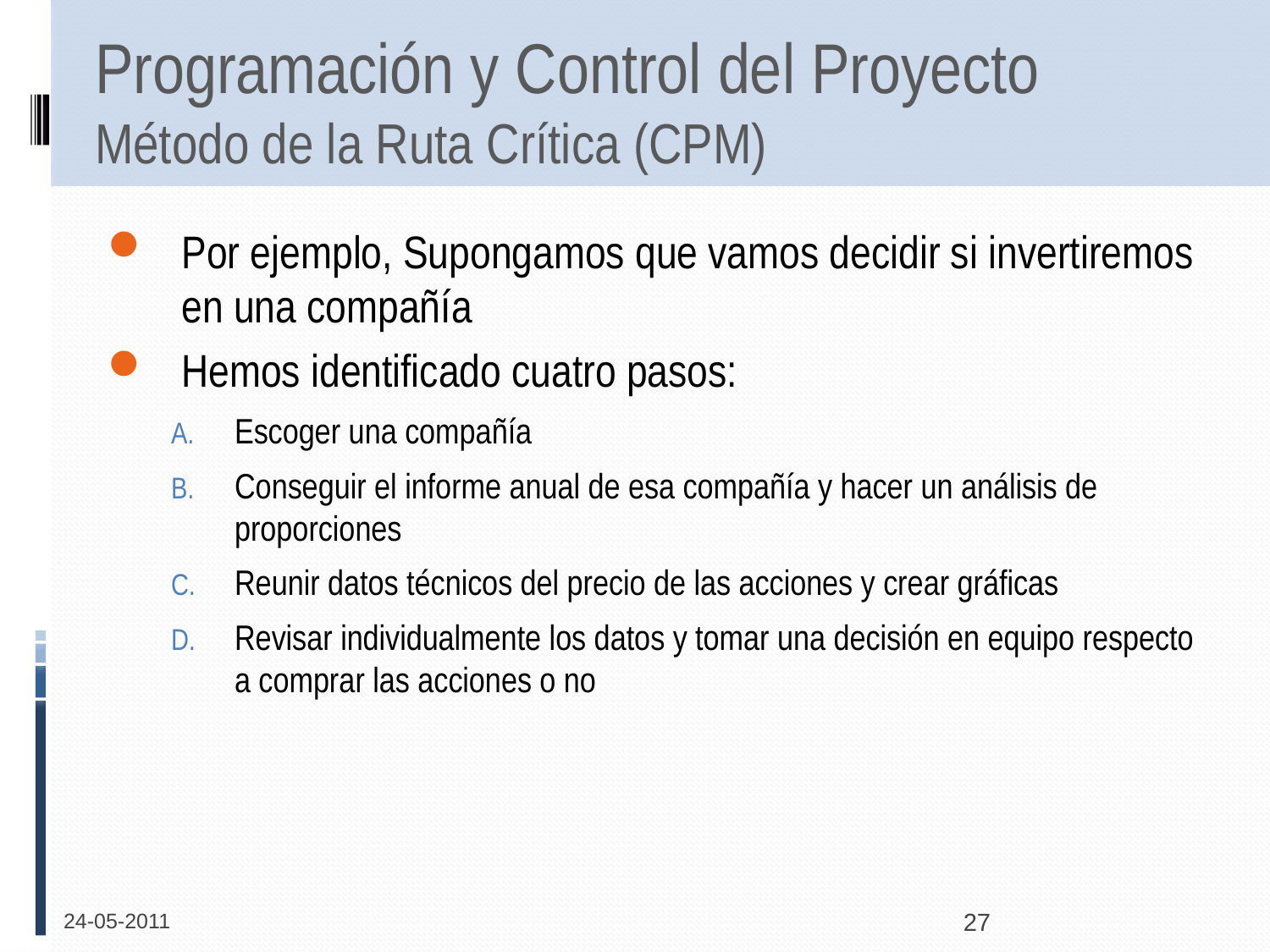

# Programación y Control del Proyecto Método de la Ruta Crítica (CPM)
Por ejemplo, Supongamos que vamos decidir si invertiremos en una compañía
Hemos identificado cuatro pasos:
Escoger una compañía
Conseguir el informe anual de esa compañía y hacer un análisis de proporciones
Reunir datos técnicos del precio de las acciones y crear gráficas
Revisar individualmente los datos y tomar una decisión en equipo respecto a comprar las acciones o no

24-05-2011
27